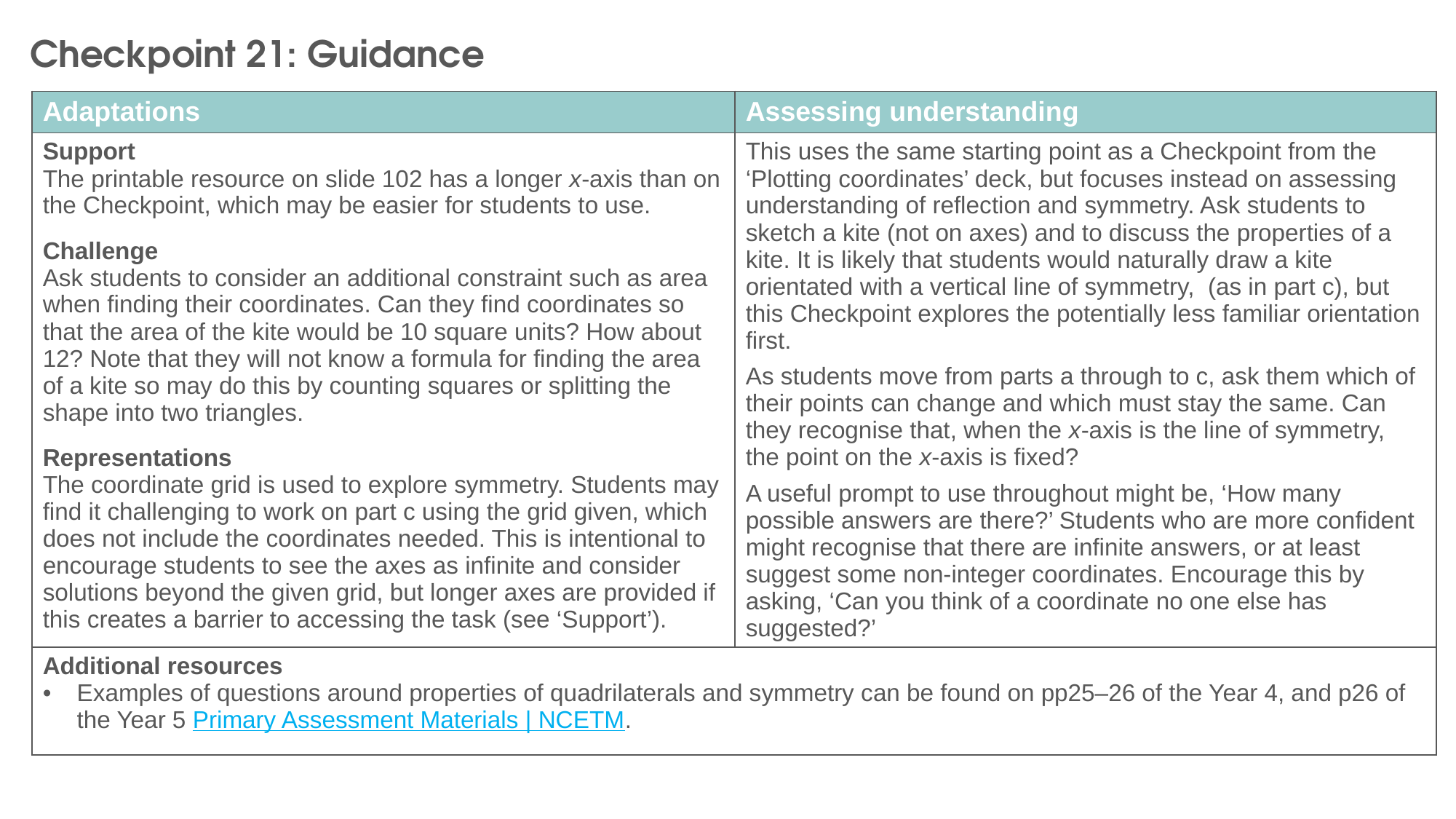

Checkpoint 21: Guidance
| Adaptations | Assessing understanding |
| --- | --- |
| Support The printable resource on slide 102 has a longer x-axis than on the Checkpoint, which may be easier for students to use. Challenge Ask students to consider an additional constraint such as area when finding their coordinates. Can they find coordinates so that the area of the kite would be 10 square units? How about 12? Note that they will not know a formula for finding the area of a kite so may do this by counting squares or splitting the shape into two triangles. Representations The coordinate grid is used to explore symmetry. Students may find it challenging to work on part c using the grid given, which does not include the coordinates needed. This is intentional to encourage students to see the axes as infinite and consider solutions beyond the given grid, but longer axes are provided if this creates a barrier to accessing the task (see ‘Support’). | This uses the same starting point as a Checkpoint from the ‘Plotting coordinates’ deck, but focuses instead on assessing understanding of reflection and symmetry. Ask students to sketch a kite (not on axes) and to discuss the properties of a kite. It is likely that students would naturally draw a kite orientated with a vertical line of symmetry, (as in part c), but this Checkpoint explores the potentially less familiar orientation first. As students move from parts a through to c, ask them which of their points can change and which must stay the same. Can they recognise that, when the x-axis is the line of symmetry, the point on the x-axis is fixed? A useful prompt to use throughout might be, ‘How many possible answers are there?’ Students who are more confident might recognise that there are infinite answers, or at least suggest some non-integer coordinates. Encourage this by asking, ‘Can you think of a coordinate no one else has suggested?’ |
| Additional resources Examples of questions around properties of quadrilaterals and symmetry can be found on pp25–26 of the Year 4, and p26 of the Year 5 Primary Assessment Materials | NCETM. |  |